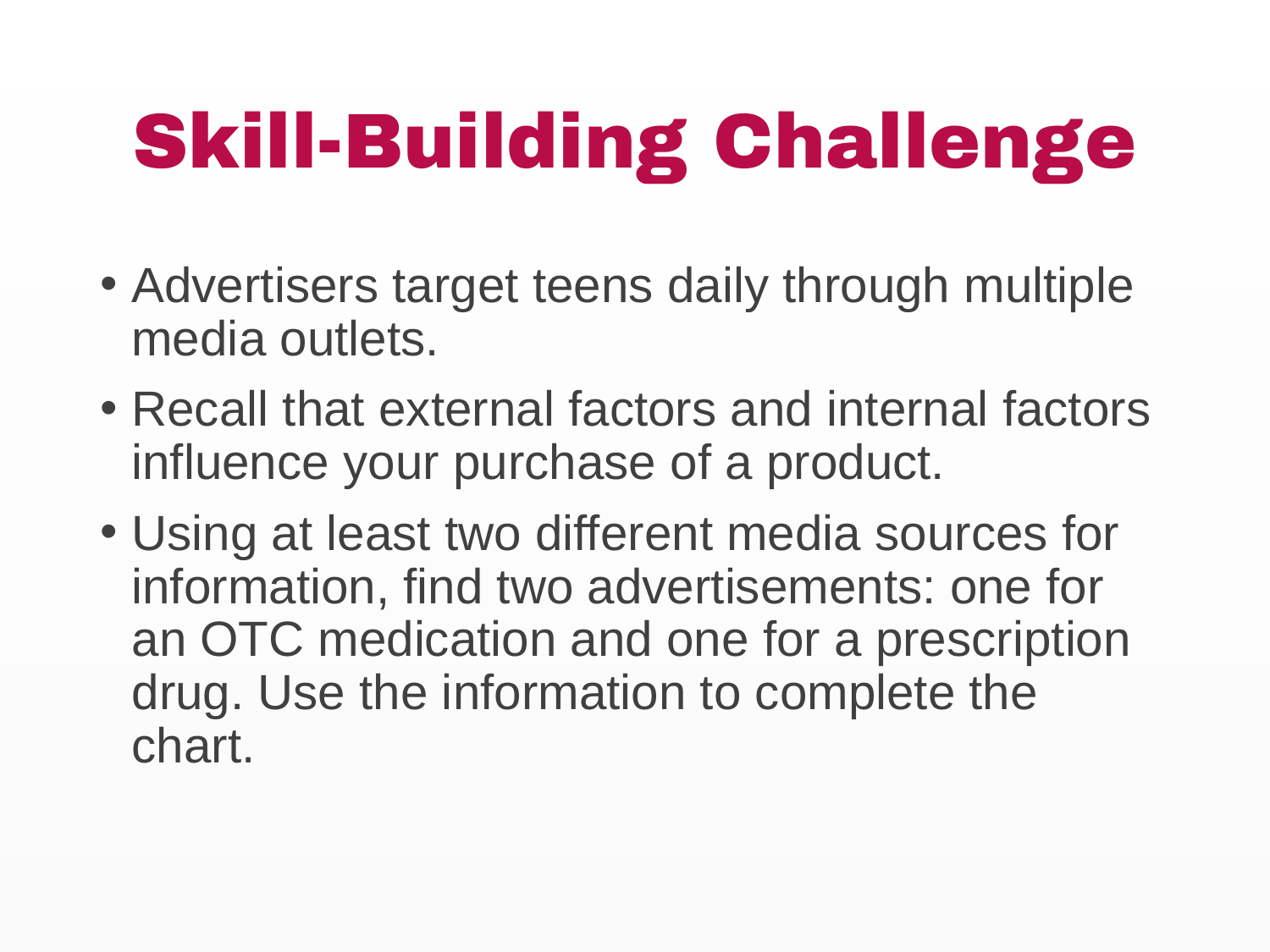

# Skill-Building Challenge
Advertisers target teens daily through multiple media outlets.
Recall that external factors and internal factors influence your purchase of a product.
Using at least two different media sources for information, find two advertisements: one for an OTC medication and one for a prescription drug. Use the information to complete the chart.